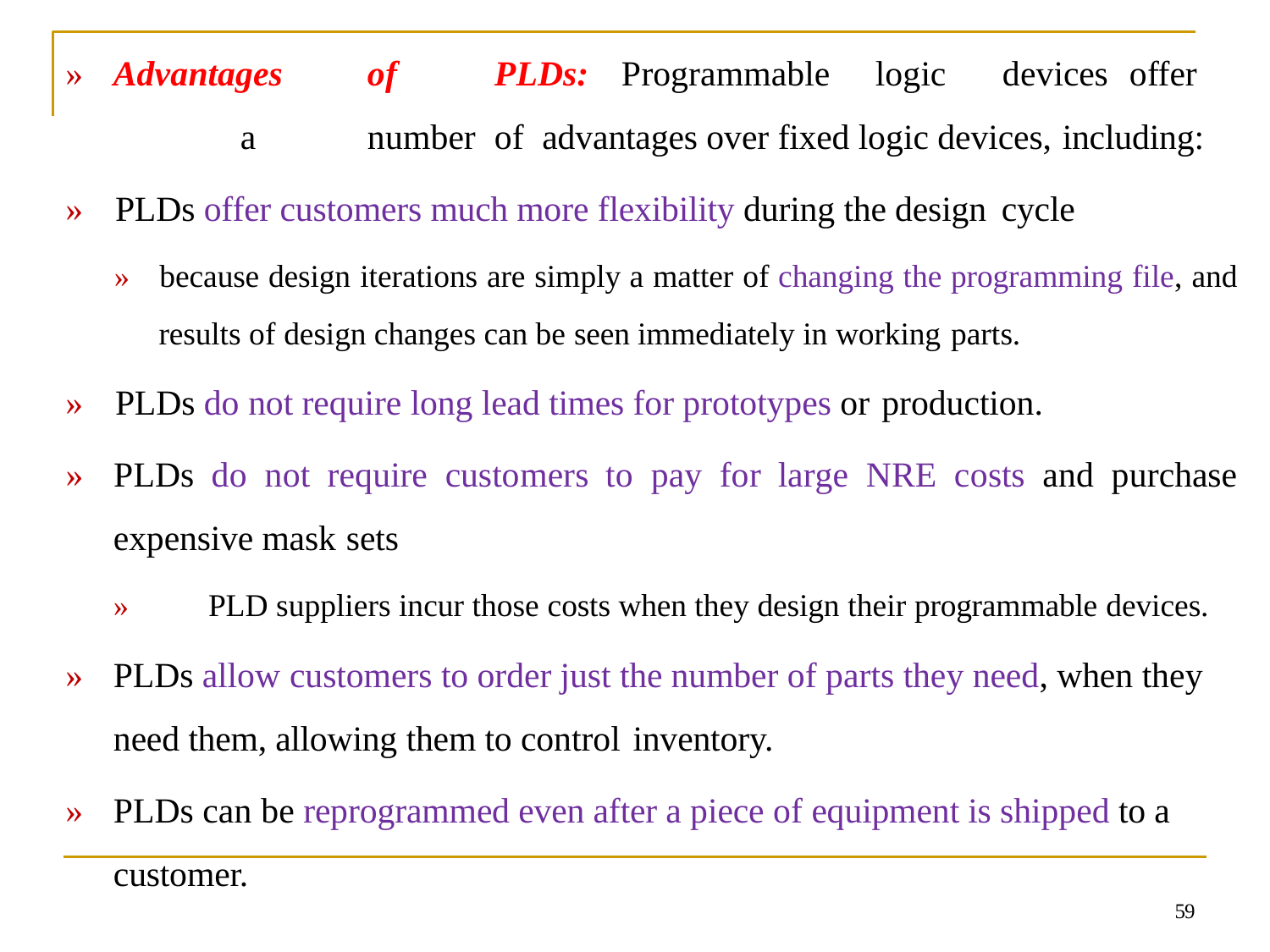

# »	Advantages	of	PLDs:	Programmable	logic	devices	offer	a	number	of  advantages over fixed logic devices, including:
»	PLDs offer customers much more flexibility during the design cycle
»	because design iterations are simply a matter of changing the programming file, and
results of design changes can be seen immediately in working parts.
»	PLDs do not require long lead times for prototypes or production.
»	PLDs	do	not	require	customers	to	pay  for	large	NRE	costs	and	purchase
expensive mask sets
»	PLD suppliers incur those costs when they design their programmable devices.
»	PLDs allow customers to order just the number of parts they need, when they  need them, allowing them to control inventory.
»	PLDs can be reprogrammed even after a piece of equipment is shipped to a  customer.

59